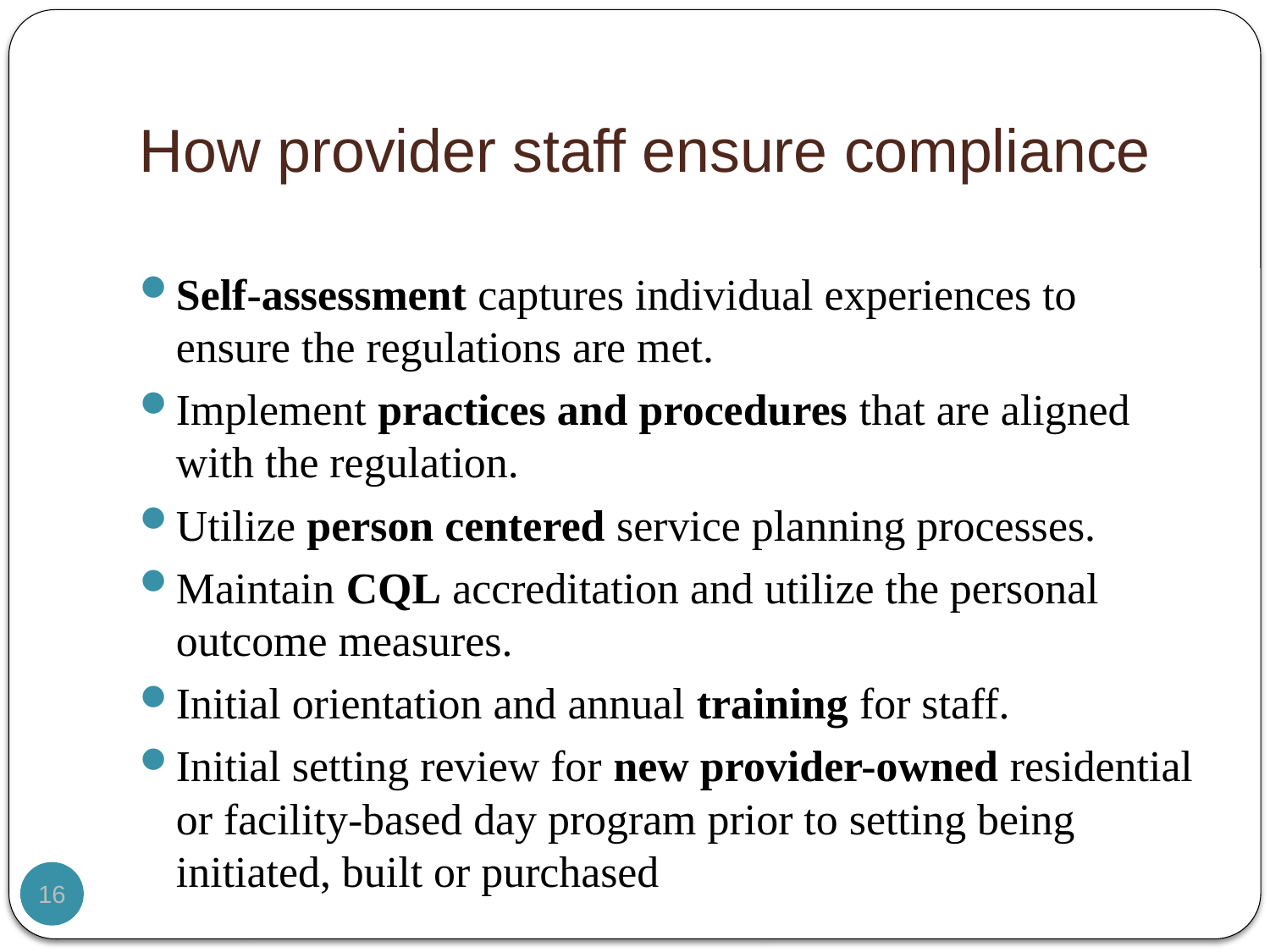

# How provider staff ensure compliance

Self-assessment captures individual experiences to ensure the regulations are met.
Implement practices and procedures that are aligned with the regulation.
Utilize person centered service planning processes.
Maintain CQL accreditation and utilize the personal outcome measures.
Initial orientation and annual training for staff.
Initial setting review for new provider-owned residential or facility-based day program prior to setting being initiated, built or purchased

16